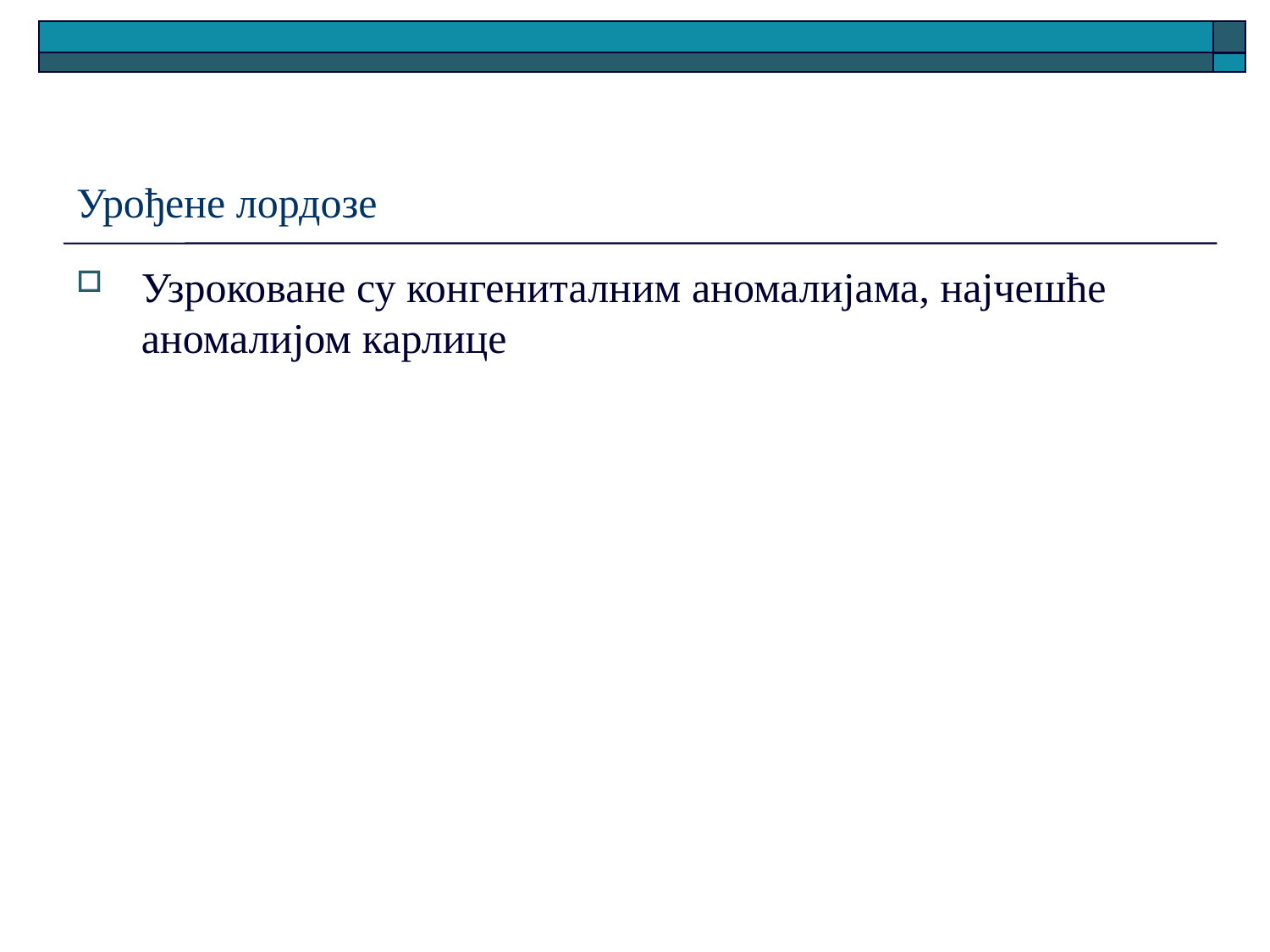

# Урођене лордозе
Узроковане су конгениталним аномалијама, најчешће аномалијом карлице